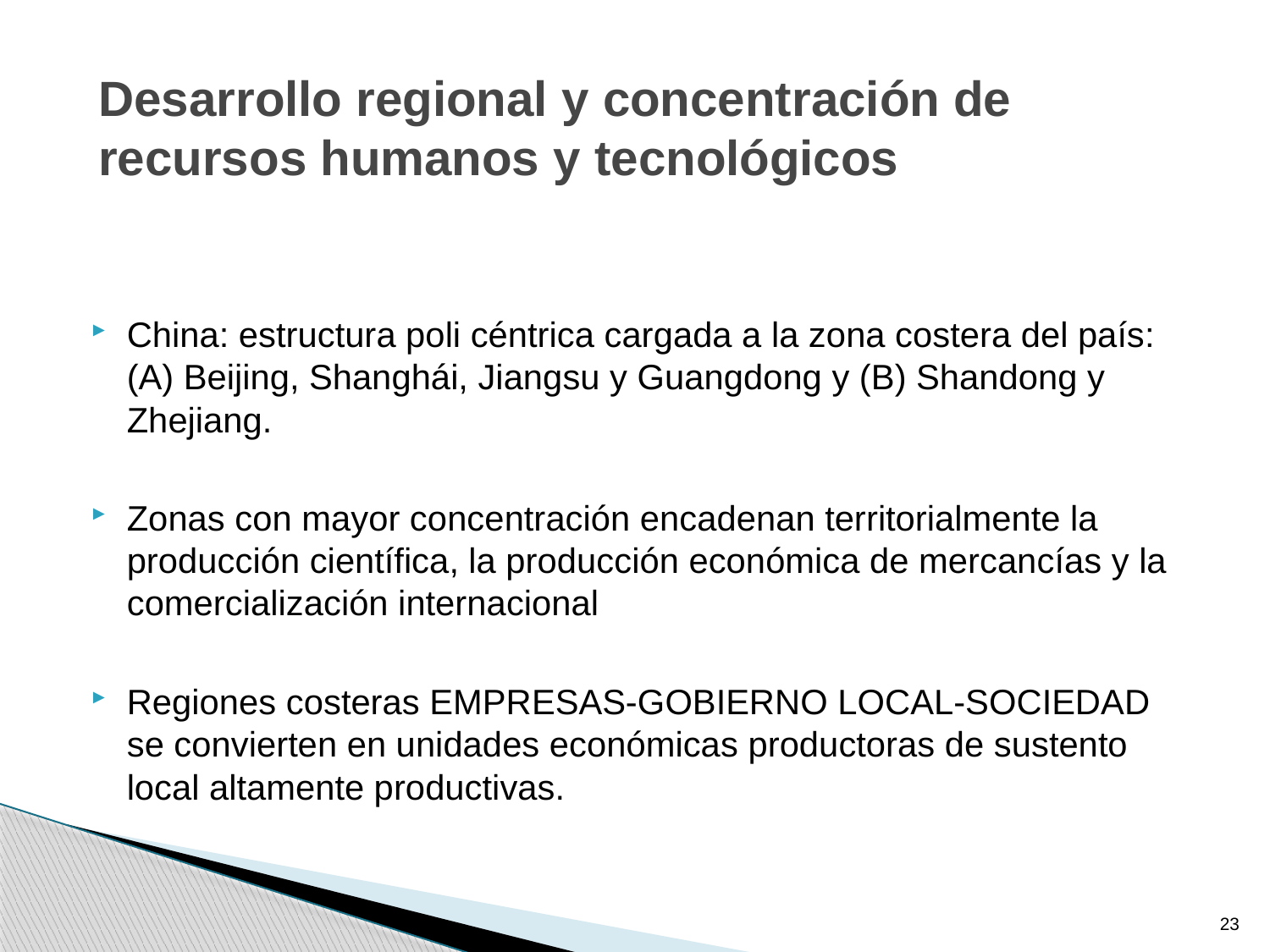

# Desarrollo regional y concentración de recursos humanos y tecnológicos
China: estructura poli céntrica cargada a la zona costera del país: (A) Beijing, Shanghái, Jiangsu y Guangdong y (B) Shandong y Zhejiang.

Zonas con mayor concentración encadenan territorialmente la producción científica, la producción económica de mercancías y la comercialización internacional

Regiones costeras EMPRESAS-GOBIERNO LOCAL-SOCIEDAD se convierten en unidades económicas productoras de sustento local altamente productivas.
23